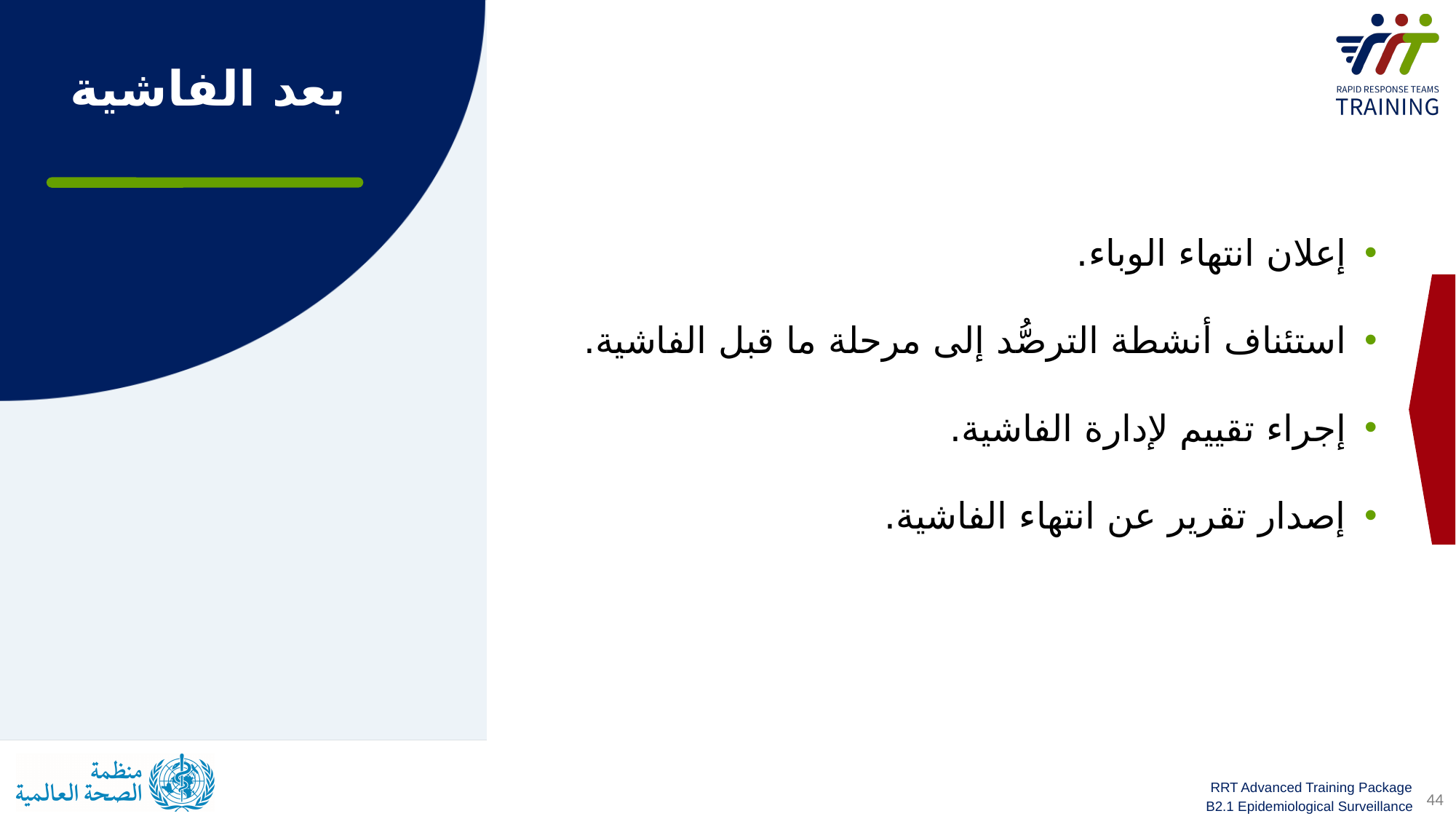

# بعد الفاشية
إعلان انتهاء الوباء.

استئناف أنشطة الترصُّد إلى مرحلة ما قبل الفاشية.

إجراء تقييم لإدارة الفاشية.

إصدار تقرير عن انتهاء الفاشية.